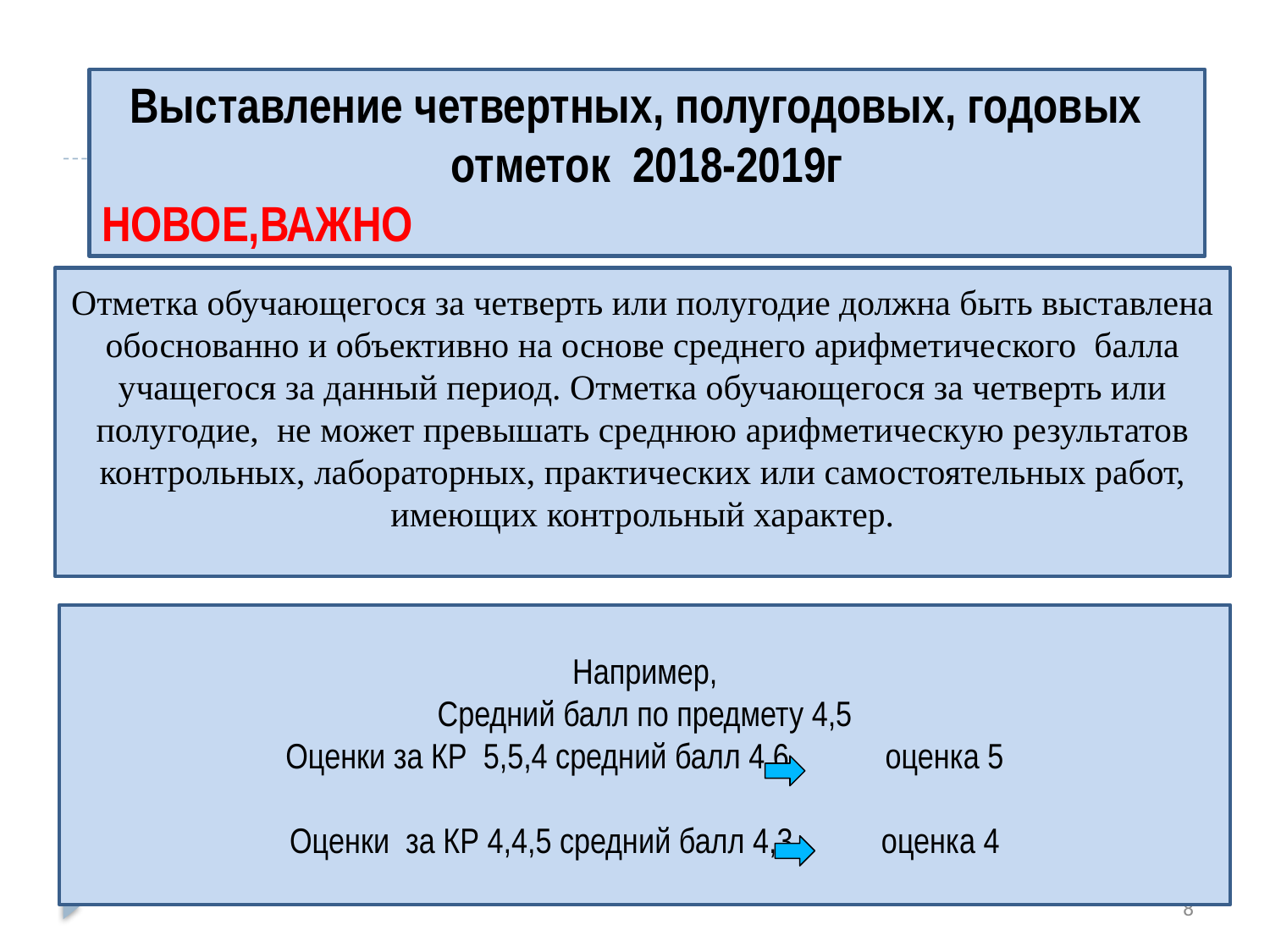

Выставление четвертных, полугодовых, годовых   отметок  2018-2019г
НОВОЕ,ВАЖНО

Отметка обучающегося за четверть или полугодие должна быть выставлена обоснованно и объективно на основе среднего арифметического  балла учащегося за данный период. Отметка обучающегося за четверть или полугодие,  не может превышать среднюю арифметическую результатов контрольных, лабораторных, практических или самостоятельных работ, имеющих контрольный характер.

Например,
Средний балл по предмету 4,5
Оценки за КР  5,5,4 средний балл 4,6            оценка 5

Оценки  за КР 4,4,5 средний балл 4,3           оценка 4

8